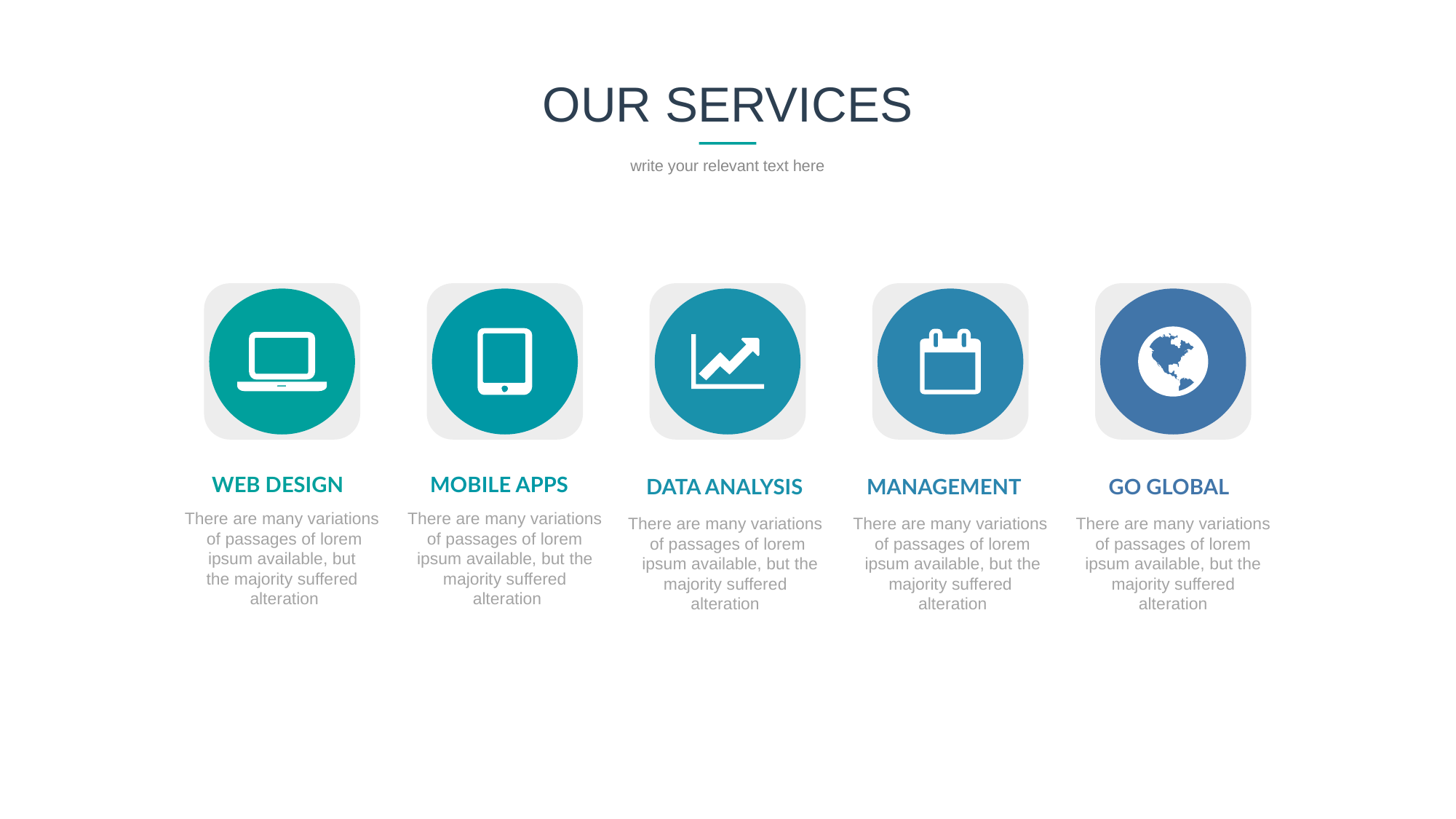

# OUR SERVICES
write your relevant text here

WEB DESIGN
MOBILE APPS
DATA ANALYSIS
MANAGEMENT
GO GLOBAL
There are many variations
 of passages of lorem
ipsum available, but the majority suffered
 alteration

There are many variations
 of passages of lorem
 ipsum available, but
the majority suffered
 alteration
There are many variations
of passages of lorem
 ipsum available, but the majority suffered
alteration
There are many variations
 of passages of lorem
 ipsum available, but the majority suffered
 alteration
There are many variations
 of passages of lorem
ipsum available, but the majority suffered
 alteration